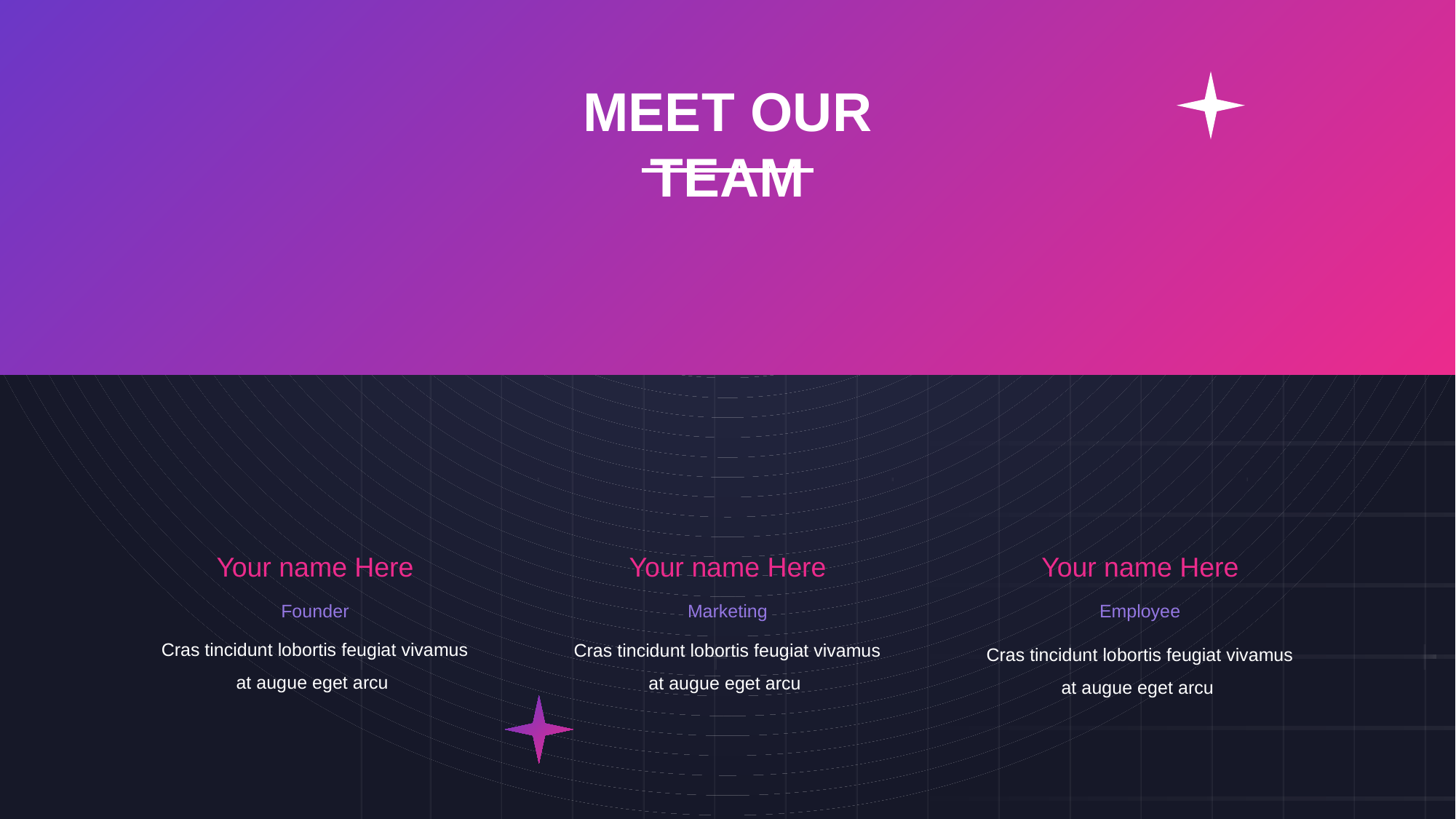

MEET OUR TEAM

Your name Here
Your name Here
Your name Here
Founder
Marketing
Employee
Cras tincidunt lobortis feugiat vivamus at augue eget arcu
Cras tincidunt lobortis feugiat vivamus at augue eget arcu
Cras tincidunt lobortis feugiat vivamus at augue eget arcu